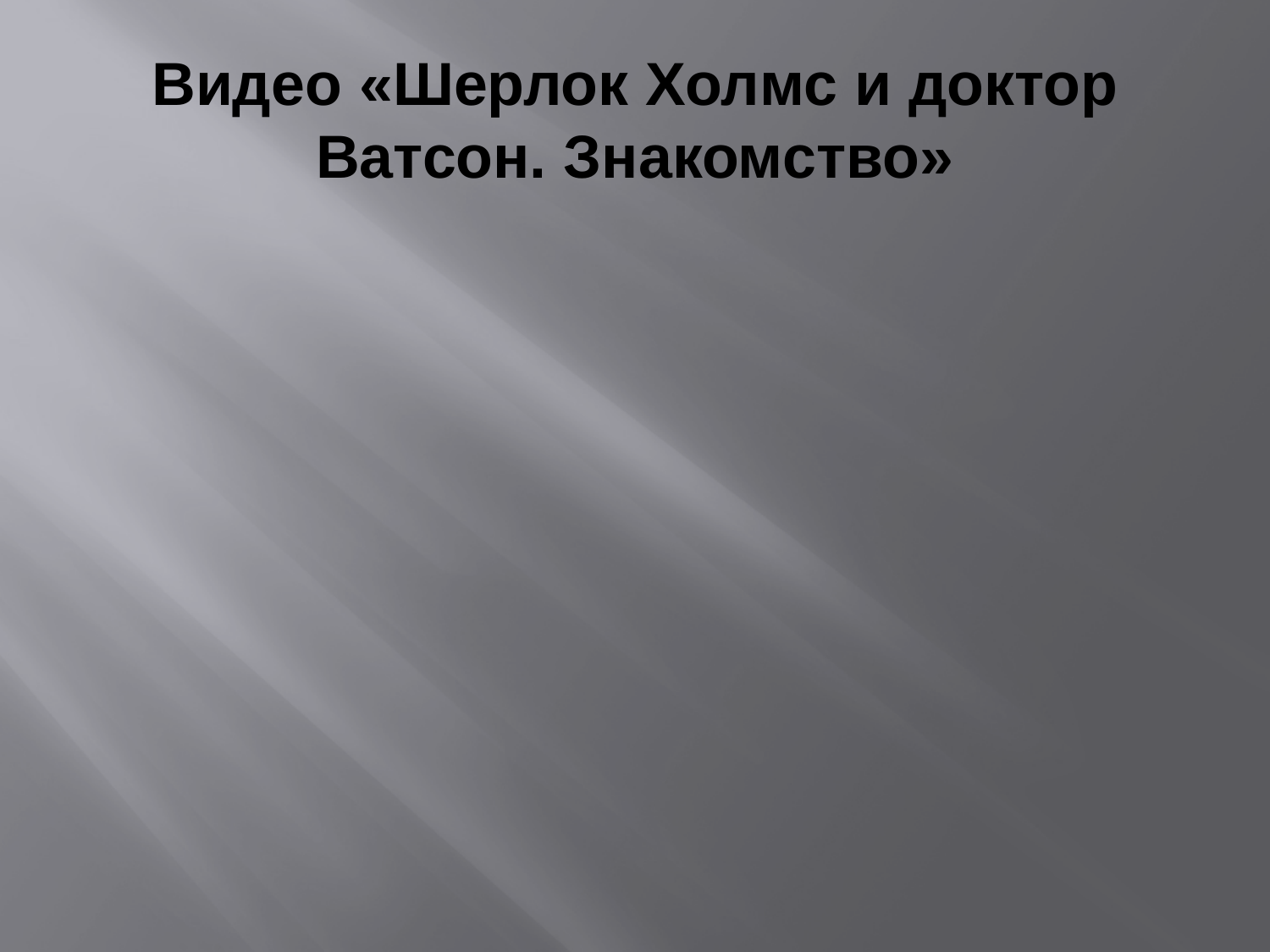

# Видео «Шерлок Холмс и доктор Ватсон. Знакомство»